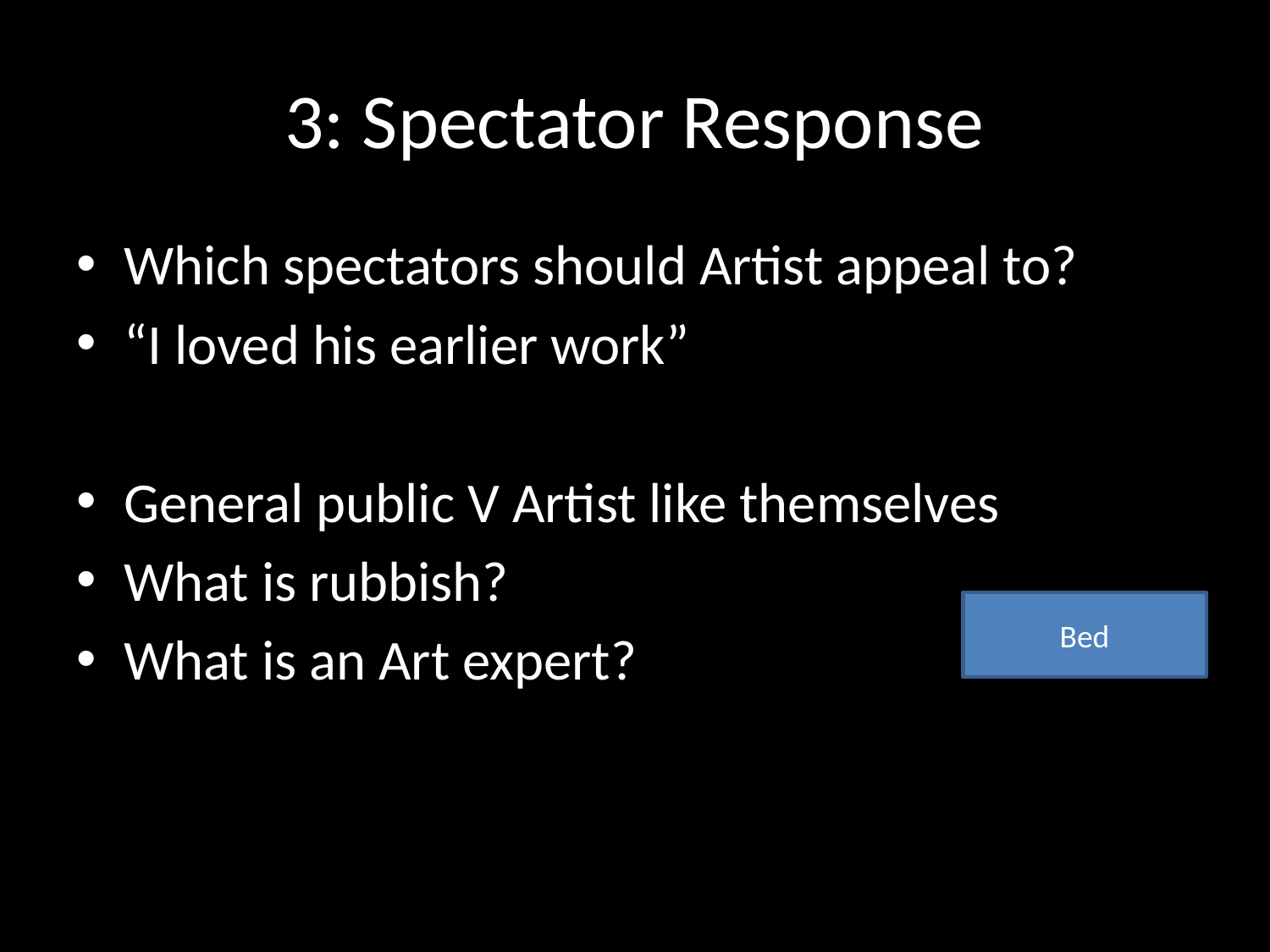

# 3: Spectator Response
Which spectators should Artist appeal to?
“I loved his earlier work”

General public V Artist like themselves
What is rubbish?
What is an Art expert?

Bed